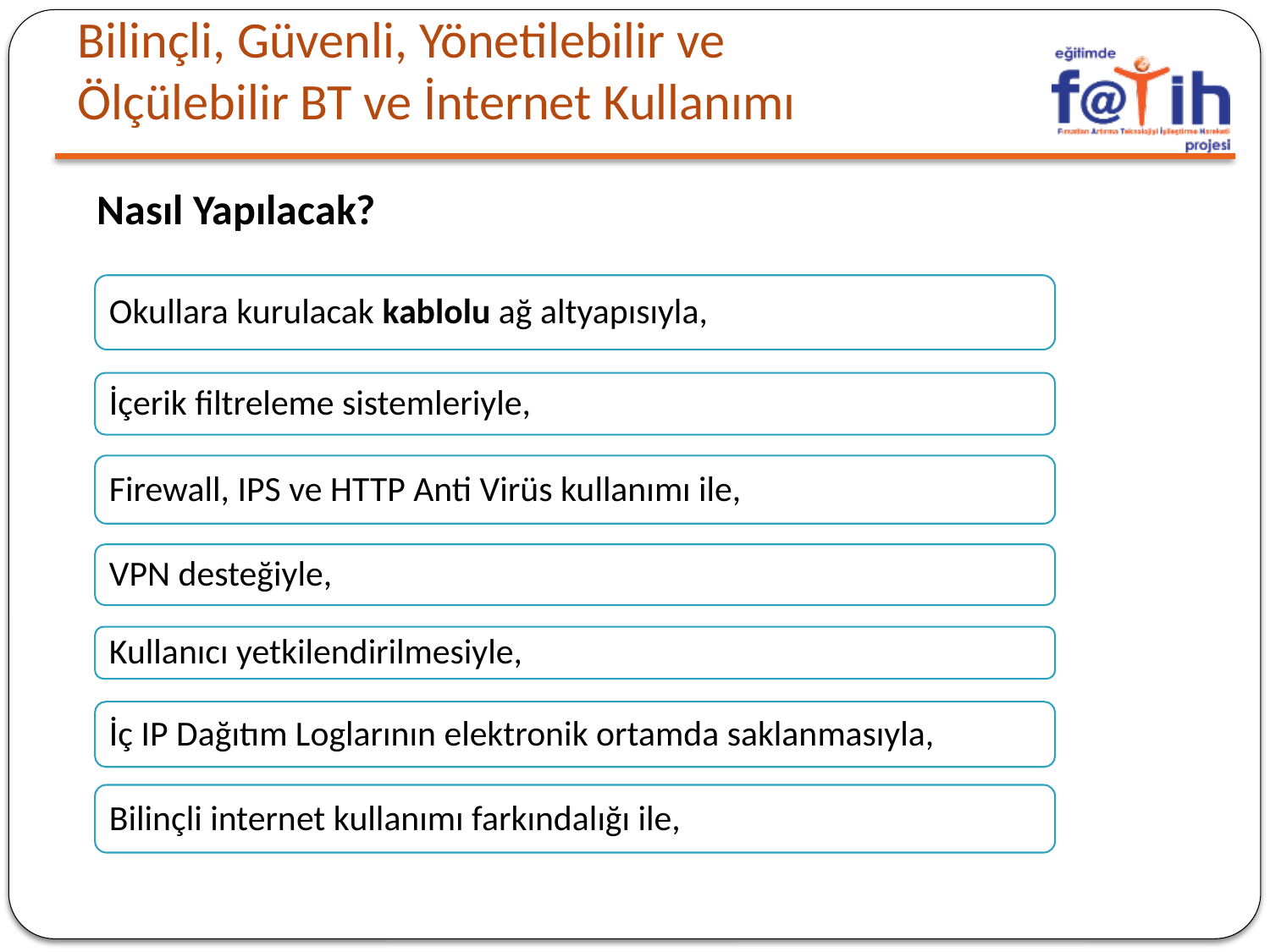

# Bilinçli, Güvenli, Yönetilebilir ve Ölçülebilir BT ve İnternet Kullanımı
Nasıl Yapılacak?

Okullara kurulacak kablolu ağ altyapısıyla,
İçerik filtreleme sistemleriyle,
Firewall, IPS ve HTTP Anti Virüs kullanımı ile,
VPN desteğiyle,
Kullanıcı yetkilendirilmesiyle,
İç IP Dağıtım Loglarının elektronik ortamda saklanmasıyla,
Bilinçli internet kullanımı farkındalığı ile,